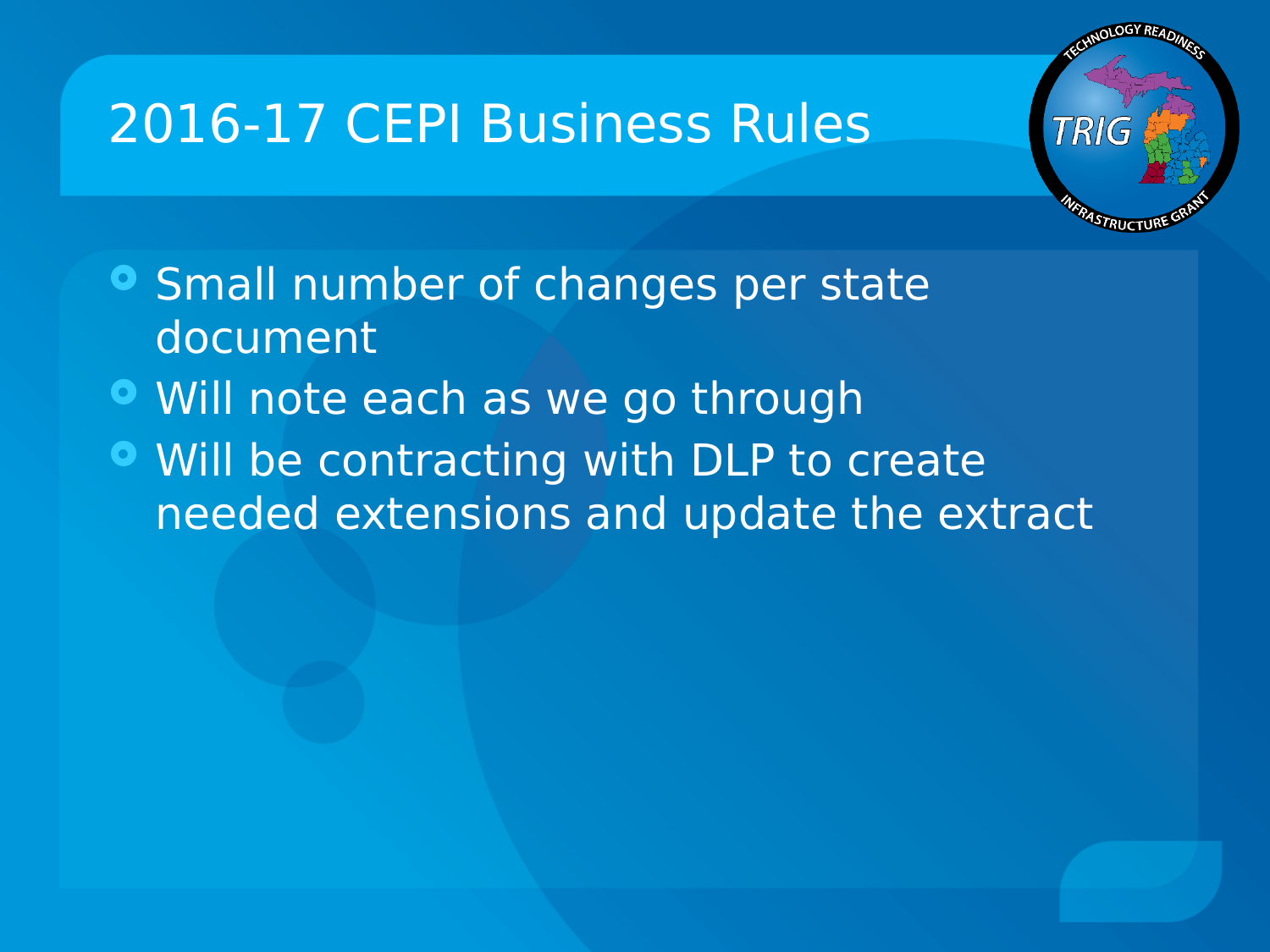

# 2016-17 CEPI Business Rules
Small number of changes per state document
Will note each as we go through
Will be contracting with DLP to create needed extensions and update the extract